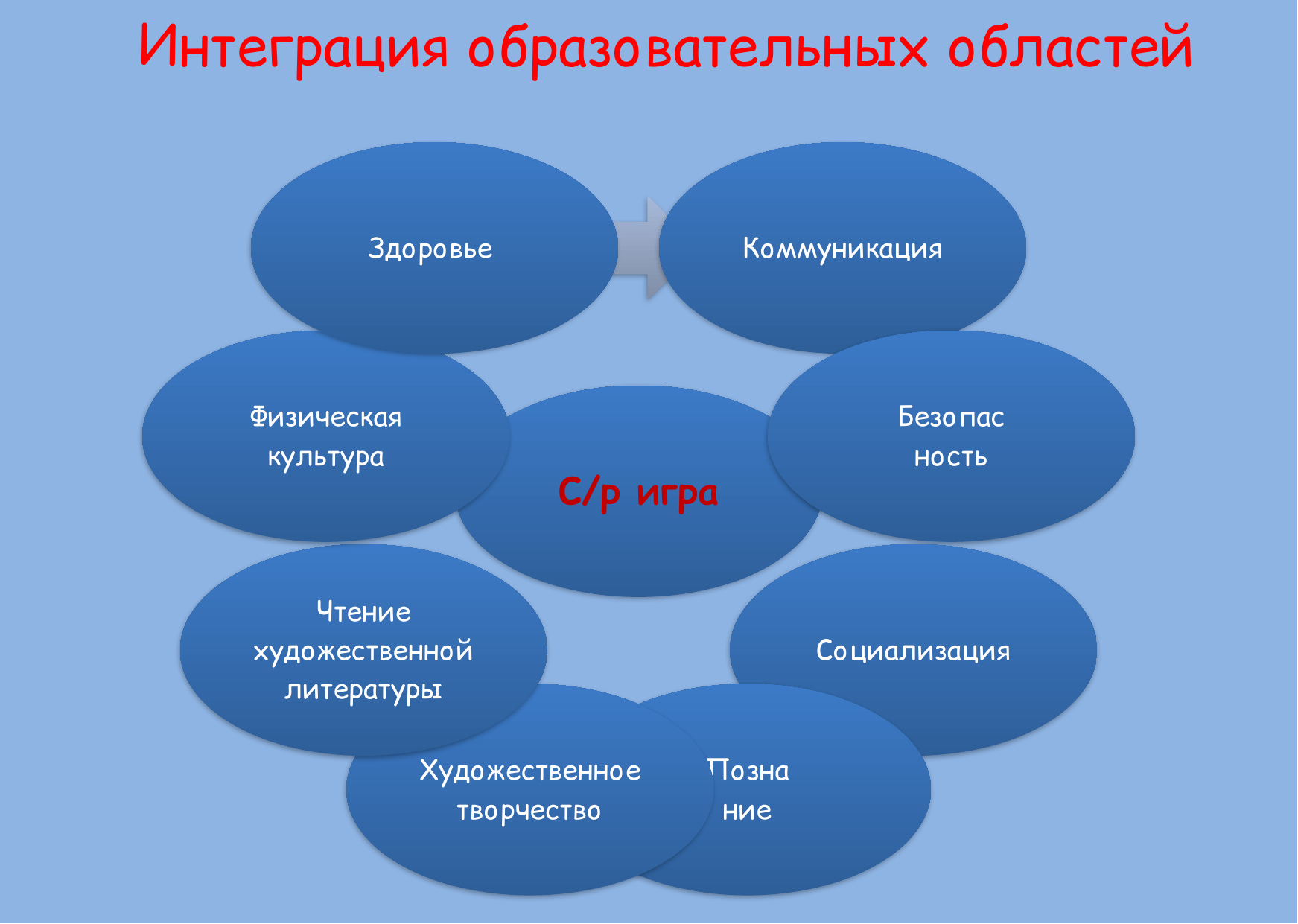

# Интеграция образовательных областей
С/р игра
Коммуникация
Безопас
ность
Социализация
Позна
ние
Художественное творчество
Чтение художественной литературы
Физическая культура
Здоровье